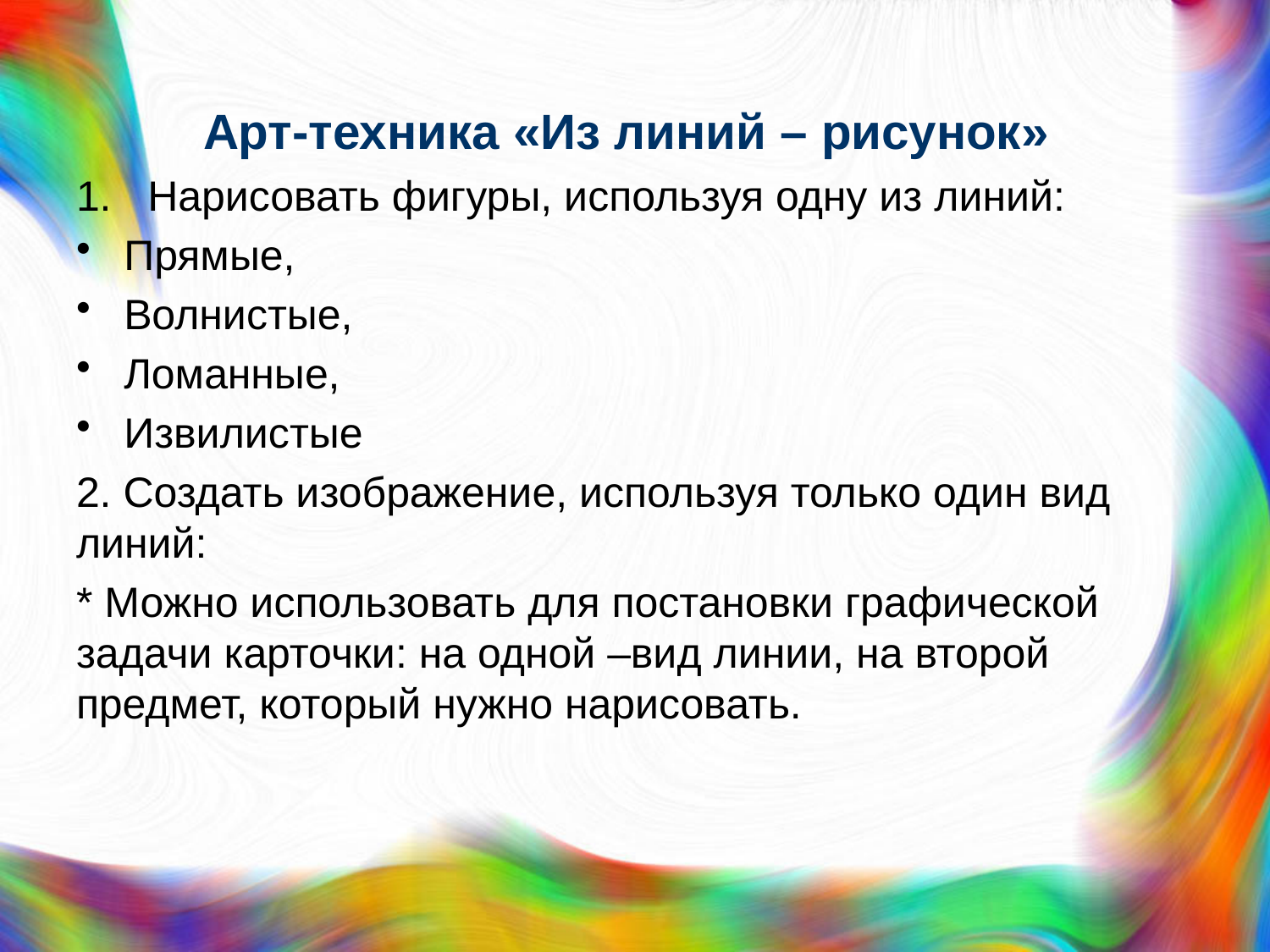

Арт-техника «Из линий – рисунок»
Нарисовать фигуры, используя одну из линий:
Прямые,
Волнистые,
Ломанные,
Извилистые
2. Создать изображение, используя только один вид линий:
* Можно использовать для постановки графической задачи карточки: на одной –вид линии, на второй предмет, который нужно нарисовать.